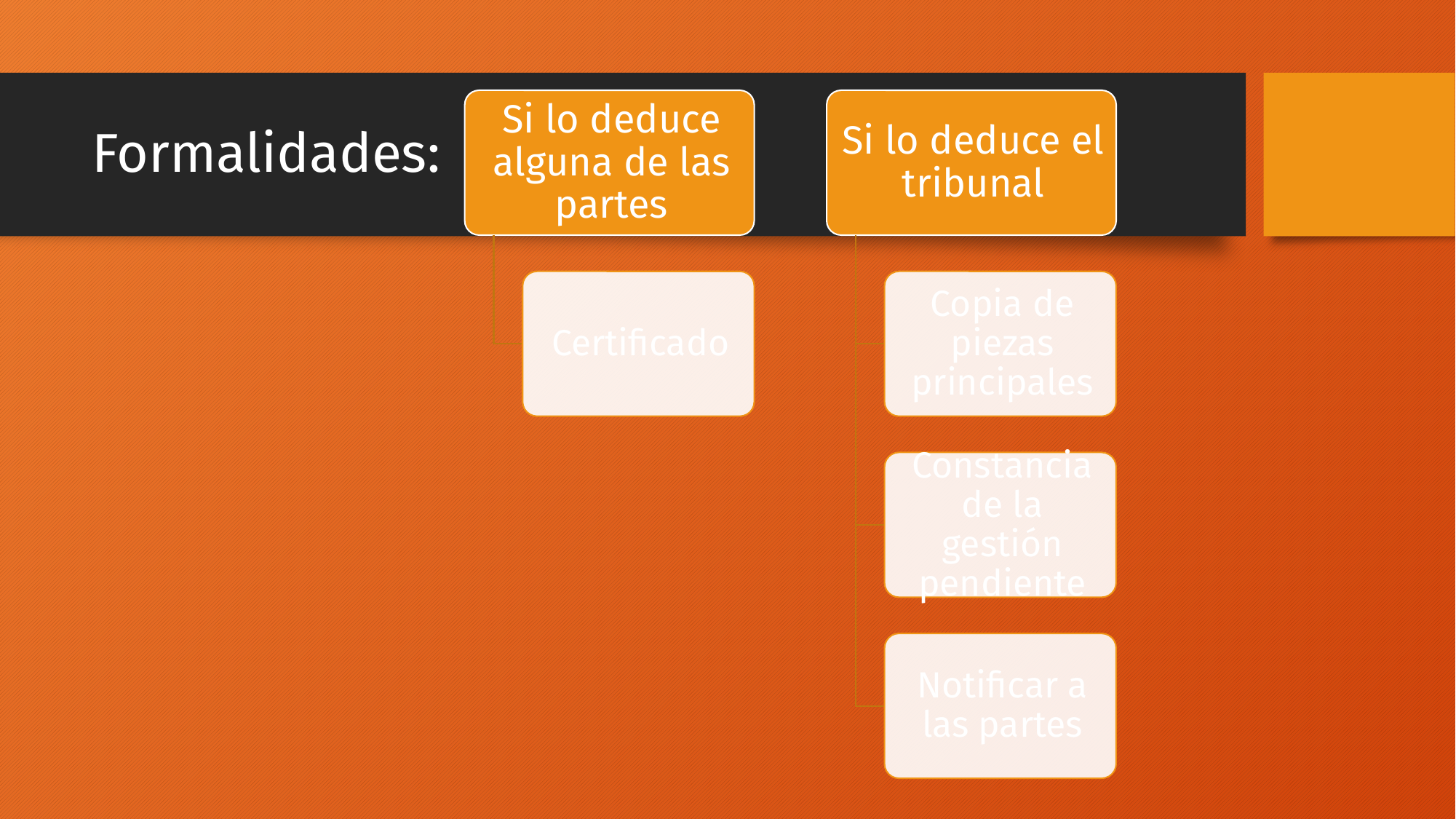

# Formalidades:
Si lo deduce alguna de las partes
Certificado
Si lo deduce el tribunal
Copia de piezas principales
Constancia de la gestión pendiente
Notificar a las partes